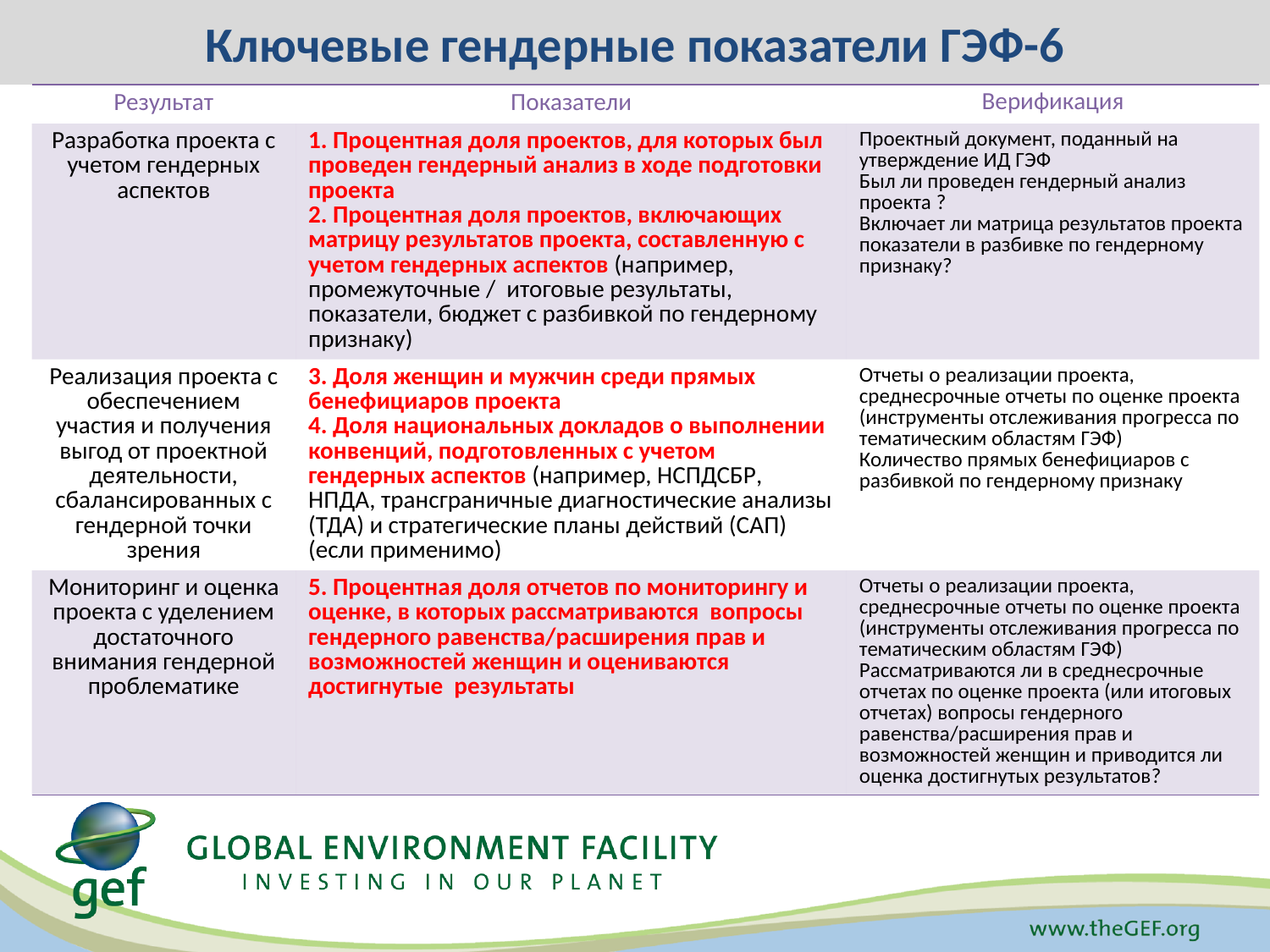

# Ключевые гендерные показатели ГЭФ-6
| Результат | Показатели | Верификация |
| --- | --- | --- |
| Разработка проекта с учетом гендерных аспектов | 1. Процентная доля проектов, для которых был проведен гендерный анализ в ходе подготовки проекта 2. Процентная доля проектов, включающих матрицу результатов проекта, составленную с учетом гендерных аспектов (например, промежуточные / итоговые результаты, показатели, бюджет с разбивкой по гендерному признаку) | Проектный документ, поданный на утверждение ИД ГЭФ Был ли проведен гендерный анализ проекта ? Включает ли матрица результатов проекта показатели в разбивке по гендерному признаку? |
| Реализация проекта с обеспечением участия и получения выгод от проектной деятельности, сбалансированных с гендерной точки зрения | 3. Доля женщин и мужчин среди прямых бенефициаров проекта 4. Доля национальных докладов о выполнении конвенций, подготовленных с учетом гендерных аспектов (например, НСПДСБР, НПДА, трансграничные диагностические анализы (ТДА) и стратегические планы действий (САП) (если применимо) | Отчеты о реализации проекта, среднесрочные отчеты по оценке проекта (инструменты отслеживания прогресса по тематическим областям ГЭФ) Количество прямых бенефициаров с разбивкой по гендерному признаку |
| Мониторинг и оценка проекта с уделением достаточного внимания гендерной проблематике | 5. Процентная доля отчетов по мониторингу и оценке, в которых рассматриваются вопросы гендерного равенства/расширения прав и возможностей женщин и оцениваются достигнутые результаты | Отчеты о реализации проекта, среднесрочные отчеты по оценке проекта (инструменты отслеживания прогресса по тематическим областям ГЭФ) Рассматриваются ли в среднесрочные отчетах по оценке проекта (или итоговых отчетах) вопросы гендерного равенства/расширения прав и возможностей женщин и приводится ли оценка достигнутых результатов? |